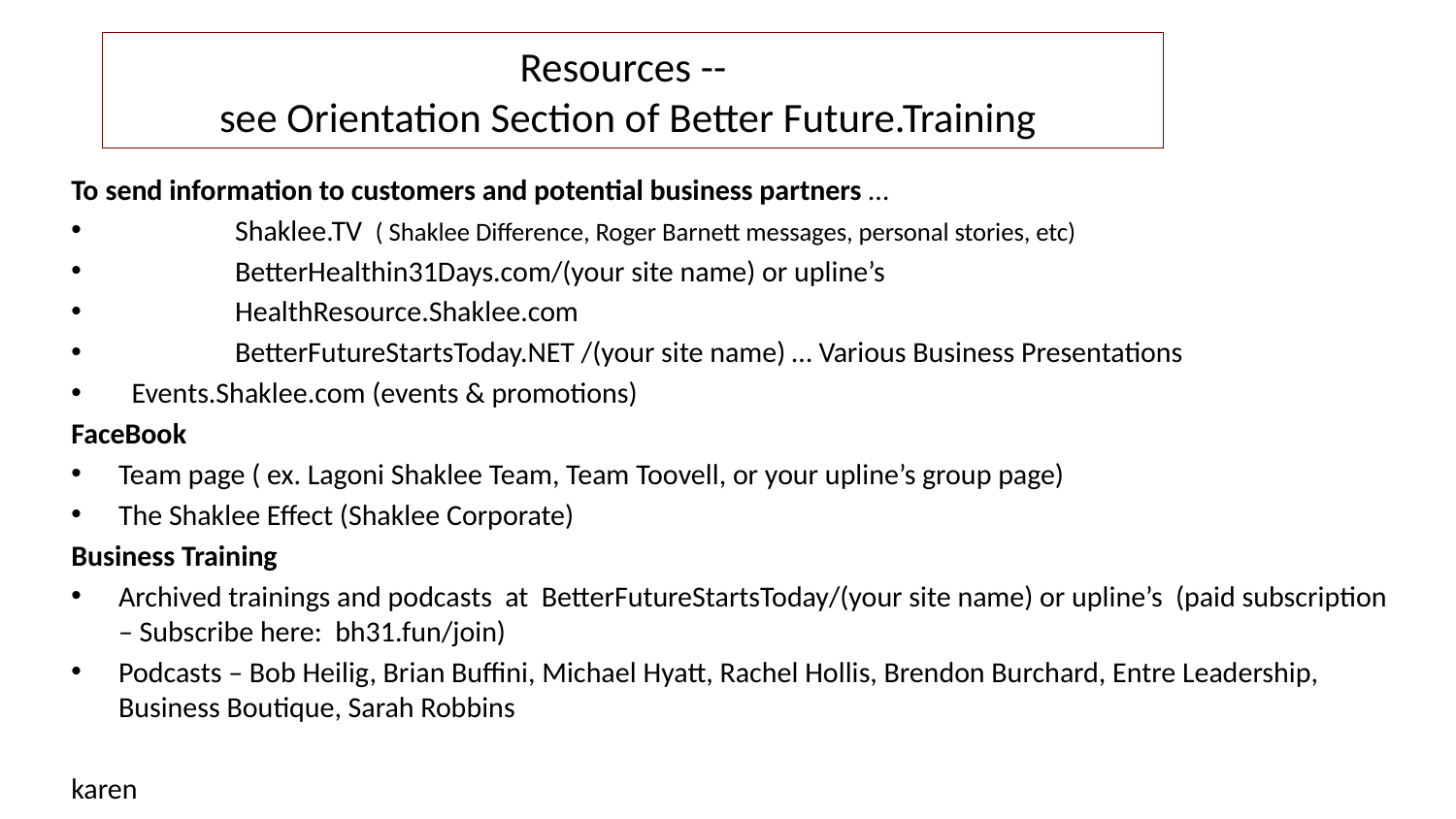

# Resources -- see Orientation Section of Better Future.Training
To send information to customers and potential business partners …
	Shaklee.TV  ( Shaklee Difference, Roger Barnett messages, personal stories, etc)
	BetterHealthin31Days.com/(your site name) or upline’s
	HealthResource.Shaklee.com
	BetterFutureStartsToday.NET /(your site name) … Various Business Presentations
  Events.Shaklee.com (events & promotions)
FaceBook
Team page ( ex. Lagoni Shaklee Team, Team Toovell, or your upline’s group page)
The Shaklee Effect (Shaklee Corporate)
Business Training
Archived trainings and podcasts  at  BetterFutureStartsToday/(your site name) or upline’s  (paid subscription – Subscribe here:  bh31.fun/join)
Podcasts – Bob Heilig, Brian Buffini, Michael Hyatt, Rachel Hollis, Brendon Burchard, Entre Leadership, Business Boutique, Sarah Robbins

karen